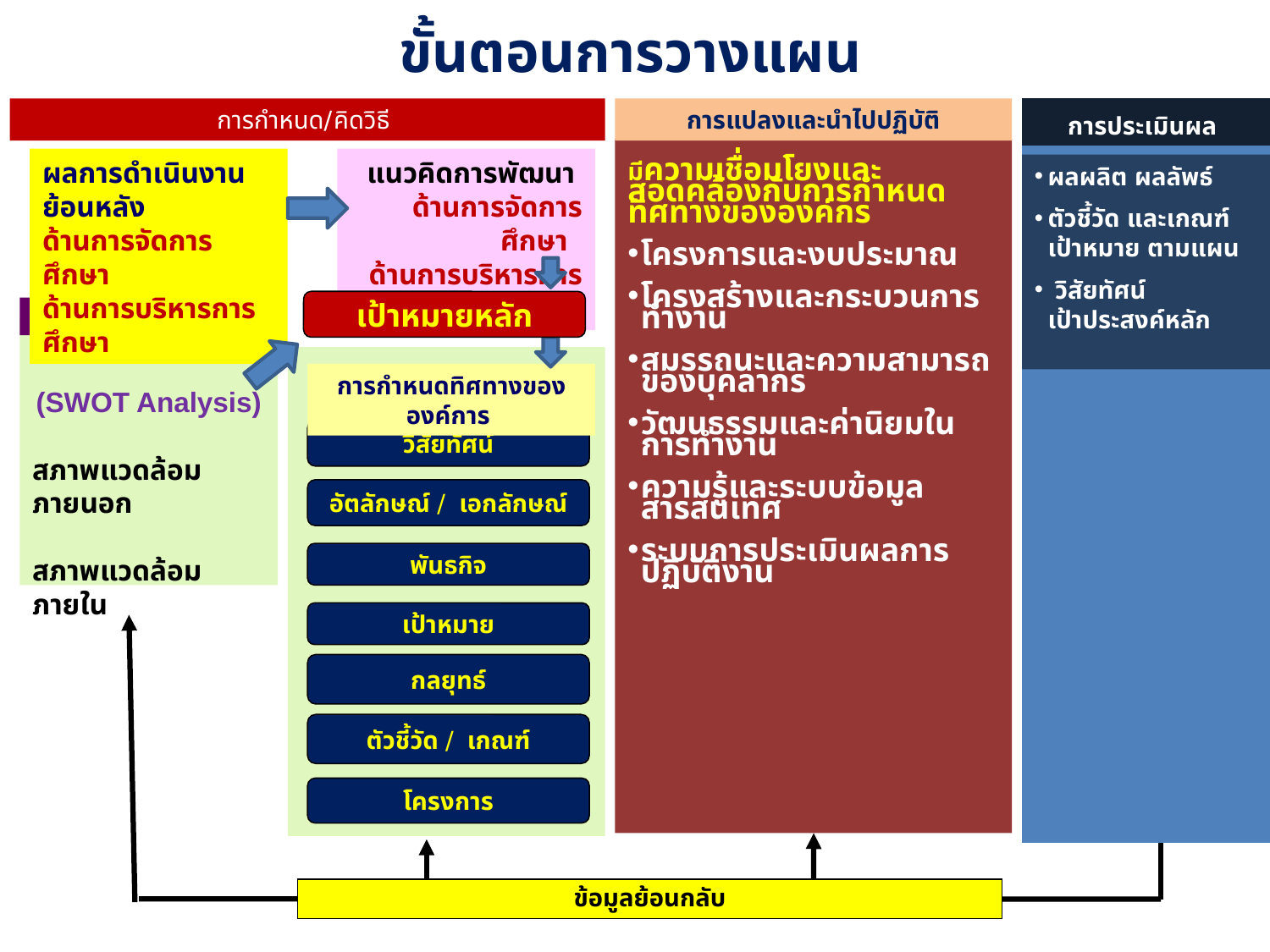

ขั้นตอนการวางแผน

การประเมินผล
การกำหนด/คิดวิธี
การแปลงและนำไปปฏิบัติ
มีความเชื่อมโยงและสอดคล้องกับการกำหนดทิศทางขององค์กร
โครงการและงบประมาณ
โครงสร้างและกระบวนการทำงาน
สมรรถนะและความสามารถของบุคลากร
วัฒนธรรมและค่านิยมในการทำงาน
ความรู้และระบบข้อมูลสารสนเทศ
ระบบการประเมินผลการปฏิบัติงาน

ผลการดำเนินงานย้อนหลัง
ด้านการจัดการศึกษา
ด้านการบริหารการศึกษา
แนวคิดการพัฒนา
ด้านการจัดการศึกษา
ด้านการบริหารการศึกษา)
ผลผลิต ผลลัพธ์
ตัวชี้วัด และเกณฑ์ เป้าหมาย ตามแผน
 วิสัยทัศน์ เป้าประสงค์หลัก

เป้าหมายหลัก
การวิเคราะห์สถานการณ์

(SWOT Analysis)
สภาพแวดล้อมภายนอก

สภาพแวดล้อมภายใน

การกำหนดทิศทางขององค์การ
วิสัยทัศน์
อัตลักษณ์ / เอกลักษณ์
พันธกิจ
เป้าหมาย
กลยุทธ์
ตัวชี้วัด / เกณฑ์
โครงการ
ข้อมูลย้อนกลับ